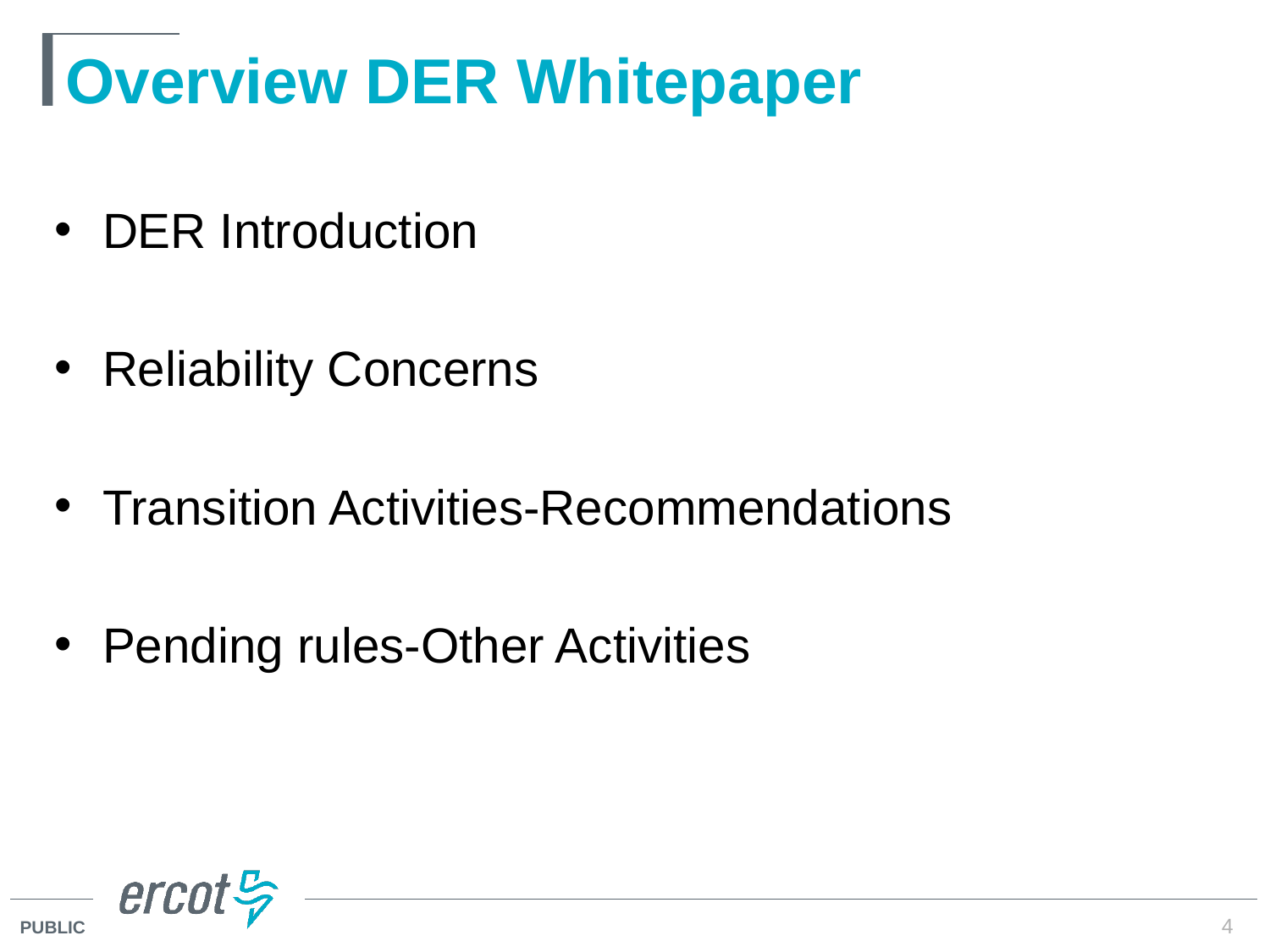

# Overview DER Whitepaper
DER Introduction

Reliability Concerns

Transition Activities-Recommendations

Pending rules-Other Activities
4